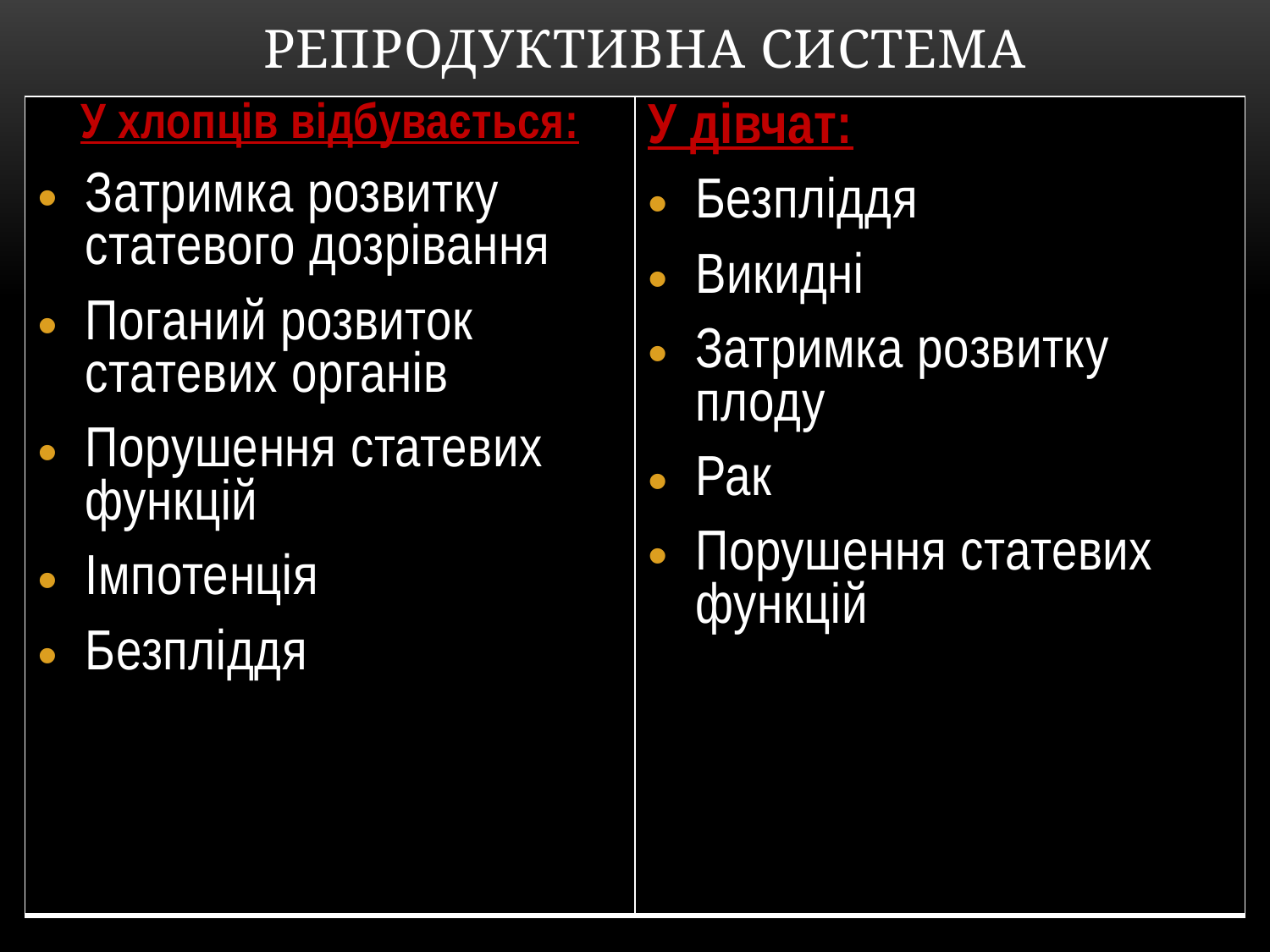

# Репродуктивна система
| У хлопців відбувається: Затримка розвитку статевого дозрівання Поганий розвиток статевих органів Порушення статевих функцій Імпотенція Безпліддя | У дівчат: Безпліддя Викидні Затримка розвитку плоду Рак Порушення статевих функцій |
| --- | --- |